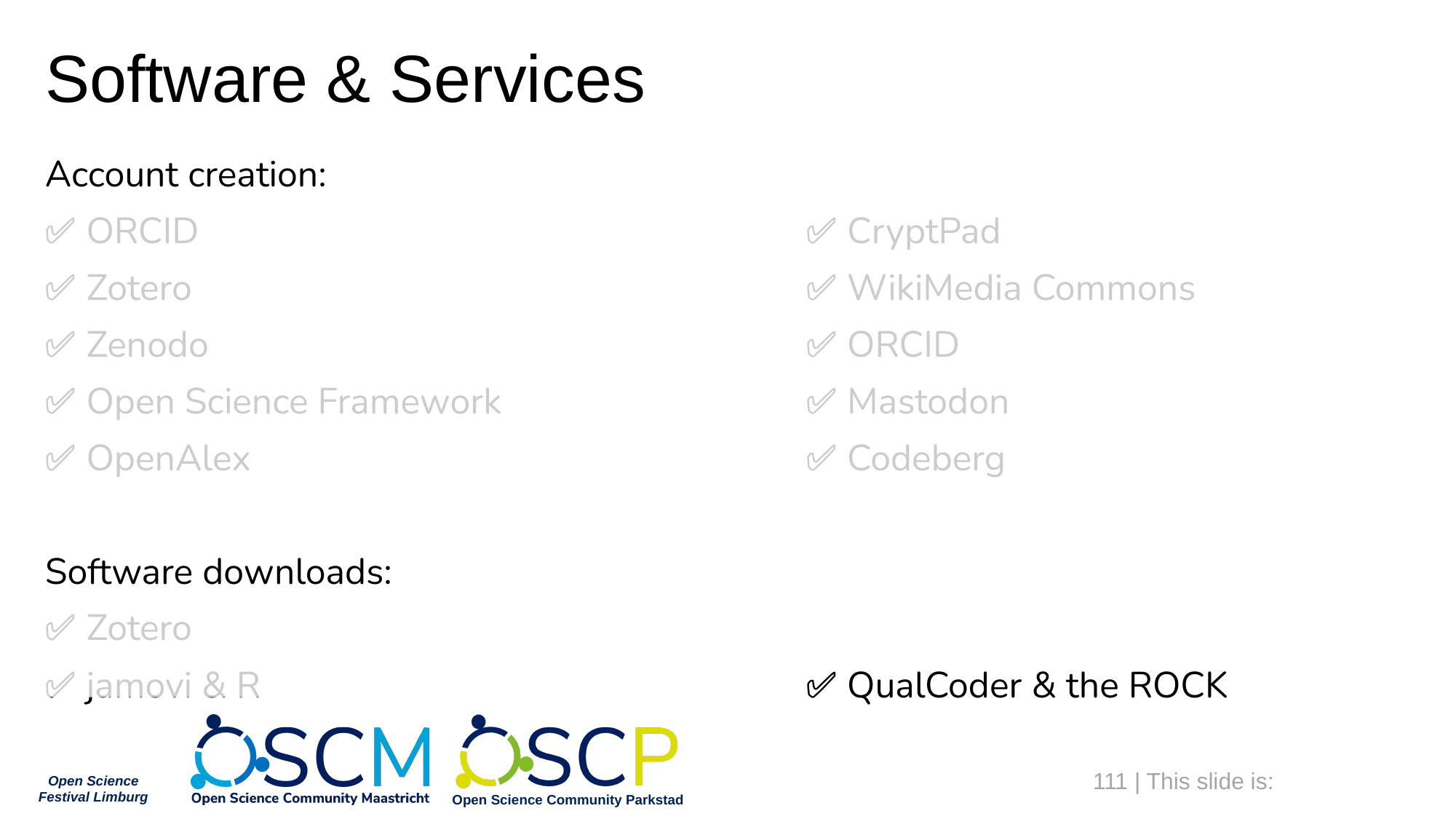

# Software & Services
Account creation:
✅ ORCID	✅ CryptPad
✅ Zotero	✅ WikiMedia Commons
✅ Zenodo	✅ ORCID
✅ Open Science Framework 	✅ Mastodon
✅ OpenAlex	✅ Codeberg

Software downloads:
✅ Zotero
✅ jamovi & R 	✅ QualCoder & the ROCK